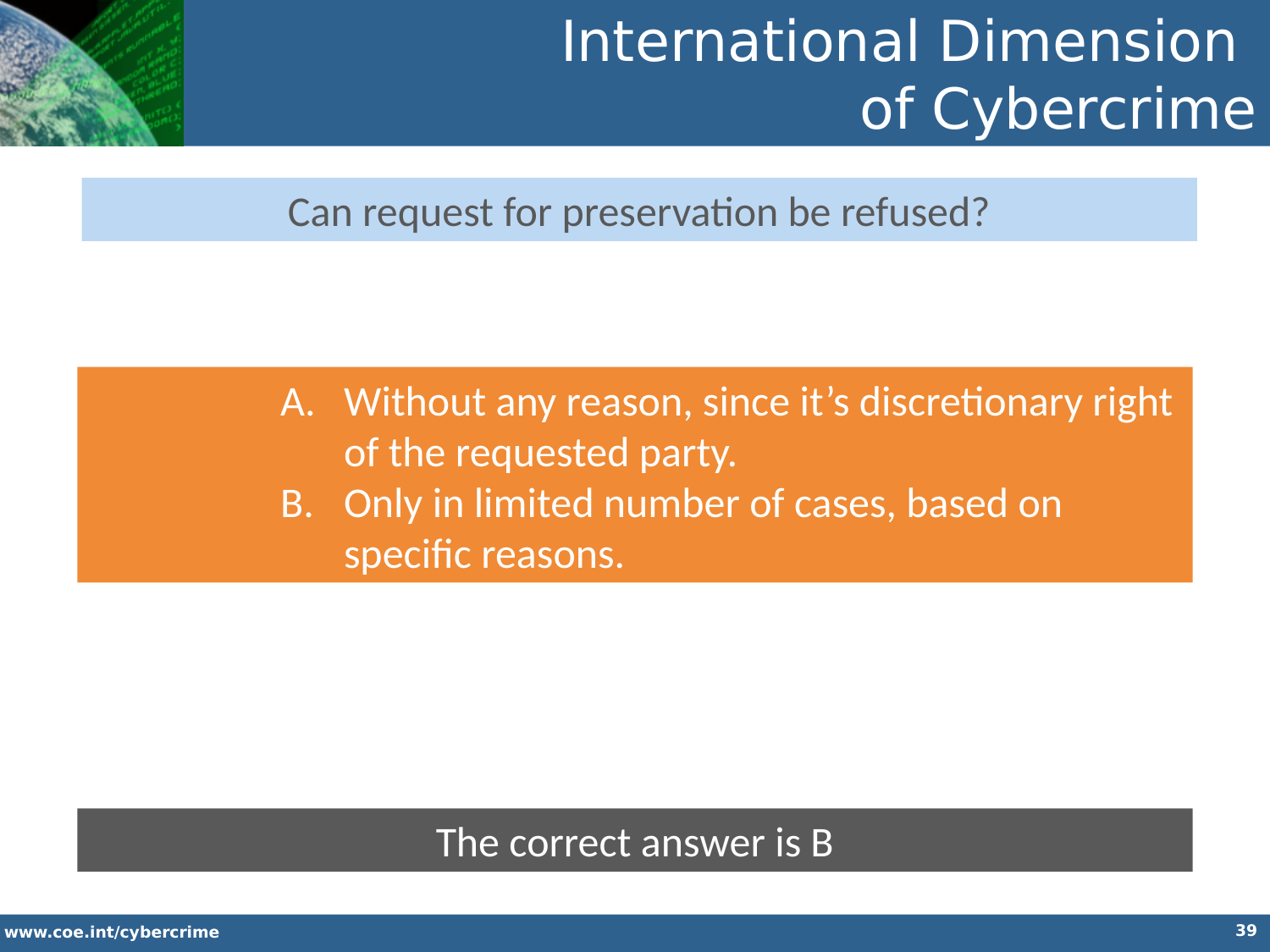

International Dimension
of Cybercrime
Can request for preservation be refused?
Without any reason, since it’s discretionary right of the requested party.
Only in limited number of cases, based on specific reasons.
The correct answer is B
39